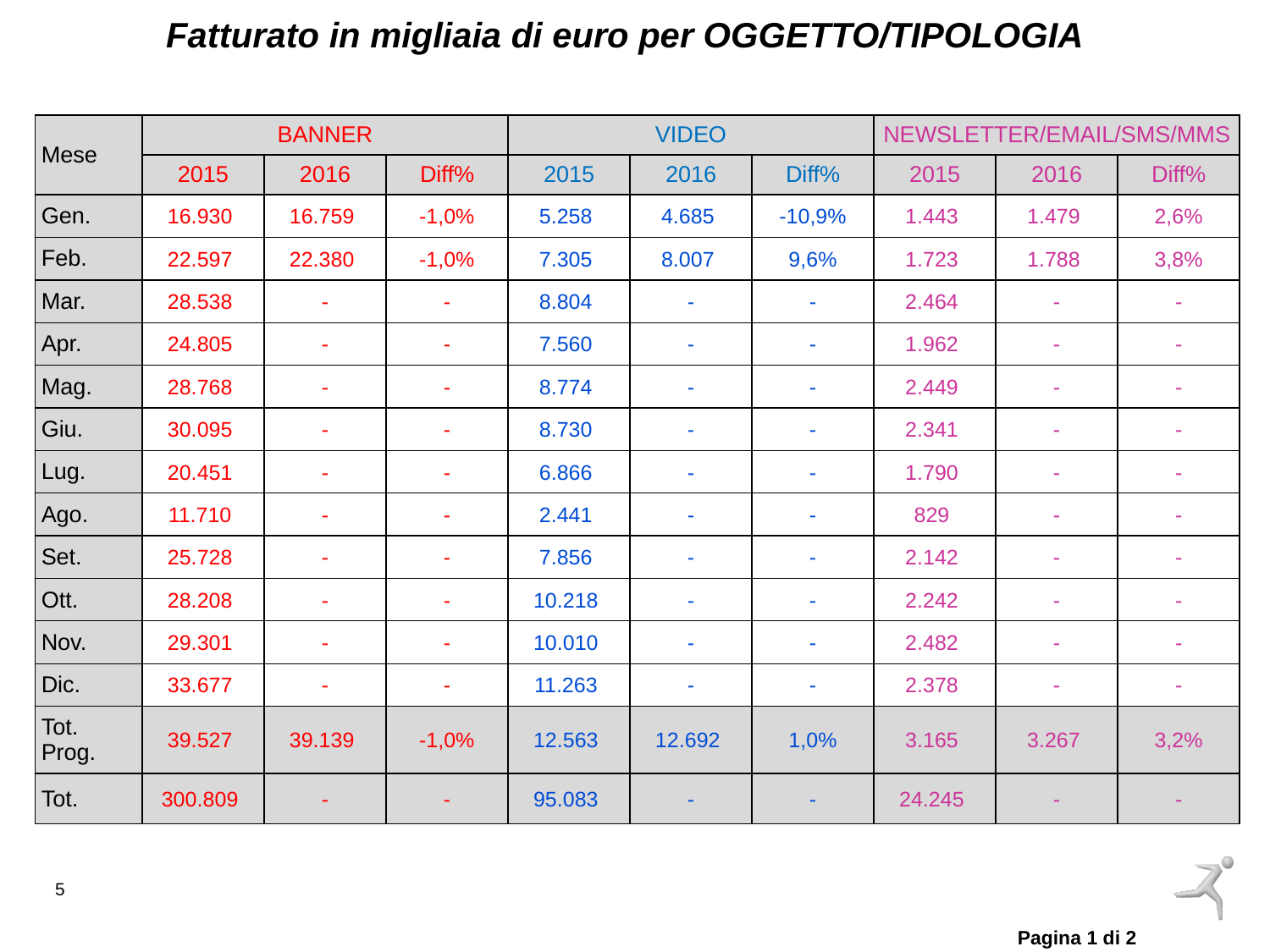

Fatturato in migliaia di euro per OGGETTO/TIPOLOGIA

| Mese | BANNER |  |  | VIDEO |  |  | NEWSLETTER/EMAIL/SMS/MMS |  |  |
| --- | --- | --- | --- | --- | --- | --- | --- | --- | --- |
|  | 2015 | 2016 | Diff% | 2015 | 2016 | Diff% | 2015 | 2016 | Diff% |
| Gen. | 16.930 | 16.759 | -1,0% | 5.258 | 4.685 | -10,9% | 1.443 | 1.479 | 2,6% |
| Feb. | 22.597 | 22.380 | -1,0% | 7.305 | 8.007 | 9,6% | 1.723 | 1.788 | 3,8% |
| Mar. | 28.538 | - | - | 8.804 | - | - | 2.464 | - | - |
| Apr. | 24.805 | - | - | 7.560 | - | - | 1.962 | - | - |
| Mag. | 28.768 | - | - | 8.774 | - | - | 2.449 | - | - |
| Giu. | 30.095 | - | - | 8.730 | - | - | 2.341 | - | - |
| Lug. | 20.451 | - | - | 6.866 | - | - | 1.790 | - | - |
| Ago. | 11.710 | - | - | 2.441 | - | - | 829 | - | - |
| Set. | 25.728 | - | - | 7.856 | - | - | 2.142 | - | - |
| Ott. | 28.208 | - | - | 10.218 | - | - | 2.242 | - | - |
| Nov. | 29.301 | - | - | 10.010 | - | - | 2.482 | - | - |
| Dic. | 33.677 | - | - | 11.263 | - | - | 2.378 | - | - |
| Tot. Prog. | 39.527 | 39.139 | -1,0% | 12.563 | 12.692 | 1,0% | 3.165 | 3.267 | 3,2% |
| Tot. | 300.809 | - | - | 95.083 | - | - | 24.245 | - | - |
Pagina 1 di 2